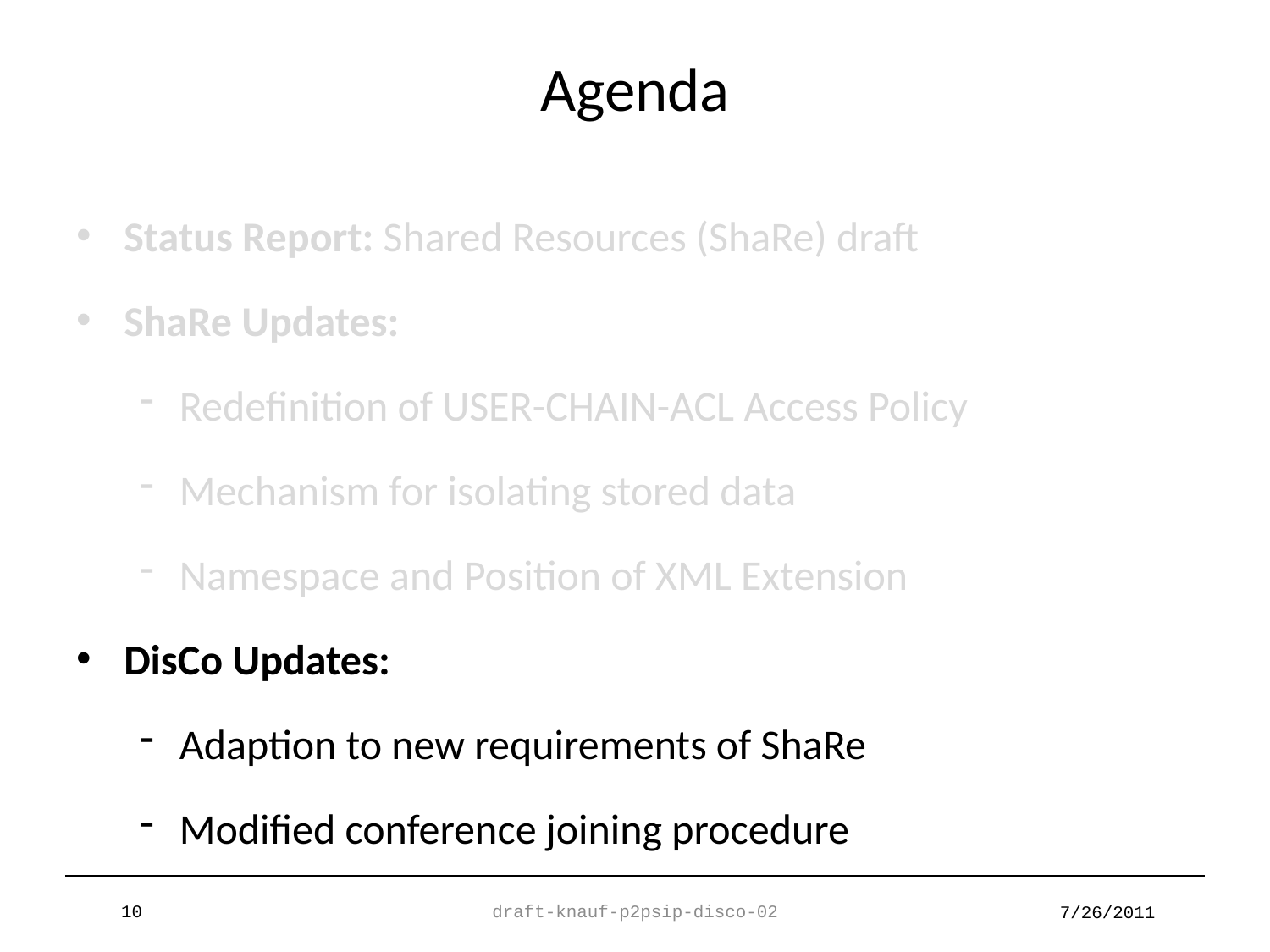

# Agenda
Status Report: Shared Resources (ShaRe) draft
ShaRe Updates:
Redefinition of USER-CHAIN-ACL Access Policy
Mechanism for isolating stored data
Namespace and Position of XML Extension
DisCo Updates:
Adaption to new requirements of ShaRe
Modified conference joining procedure
10
draft-knauf-p2psip-disco-02
7/26/2011